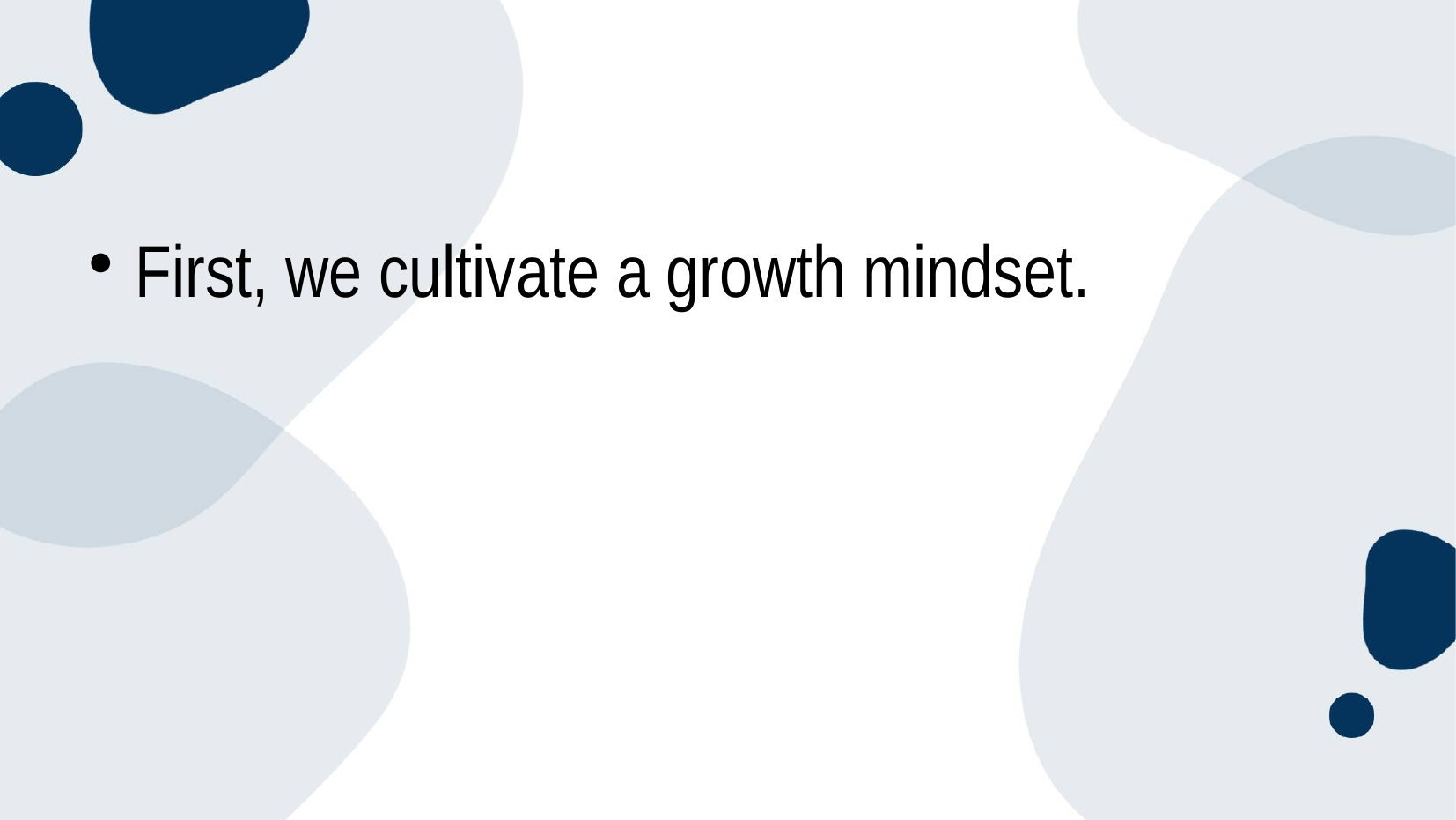

#
First, we cultivate a growth mindset.